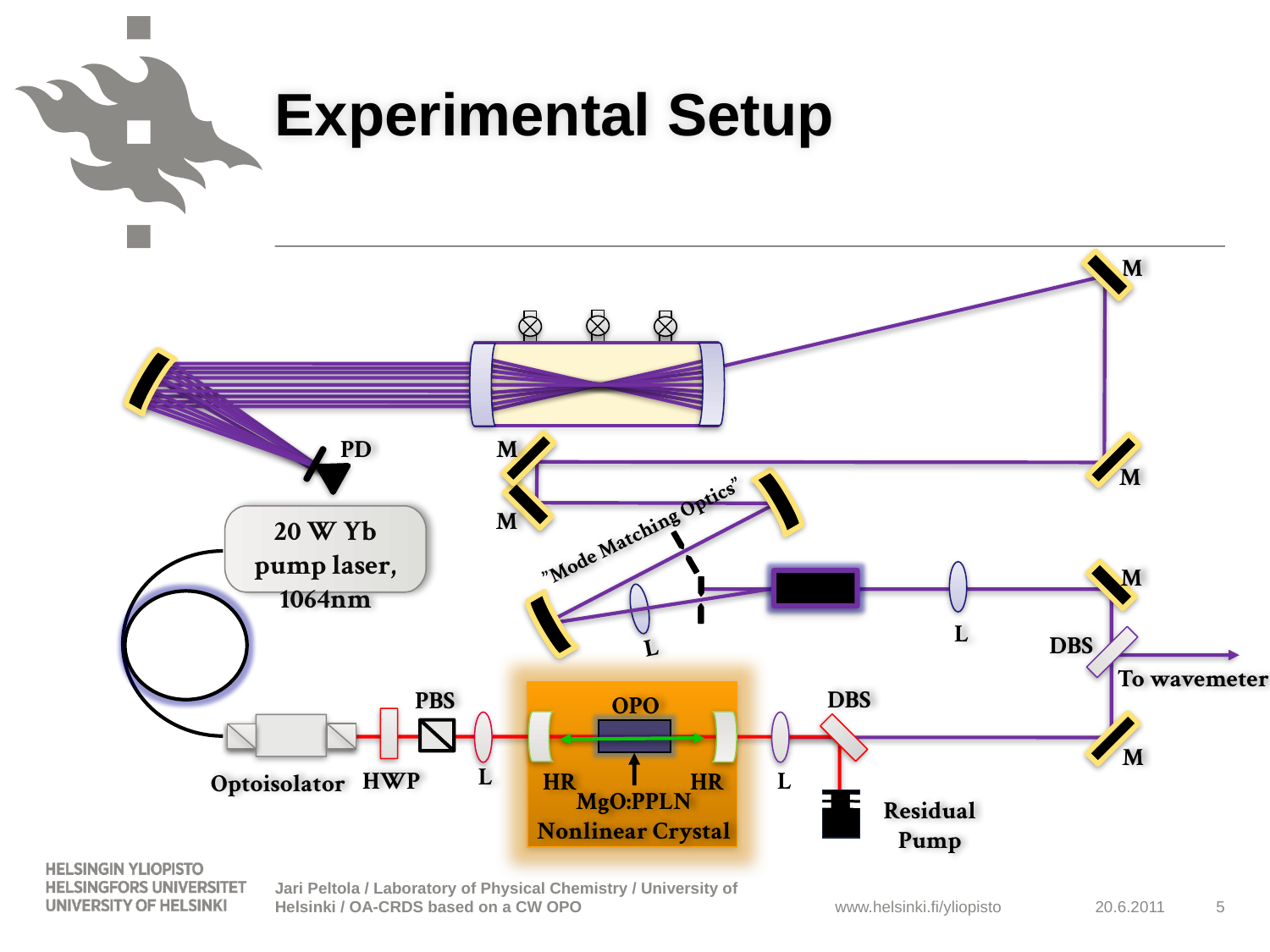

# Experimental Setup
M

PD
M

20 W Yb pump laser, 1064nm

M

M
’’Mode Matching Optics’’

M

AOM

L
DBS

L

DBS
PBS

OPO

M

L
L
HR
HR
HWP
Optoisolator
MgO:PPLN Nonlinear Crystal
Residual Pump

To wavemeter
Jari Peltola / Laboratory of Physical Chemistry / University of Helsinki / OA-CRDS based on a CW OPO
20.6.2011
5